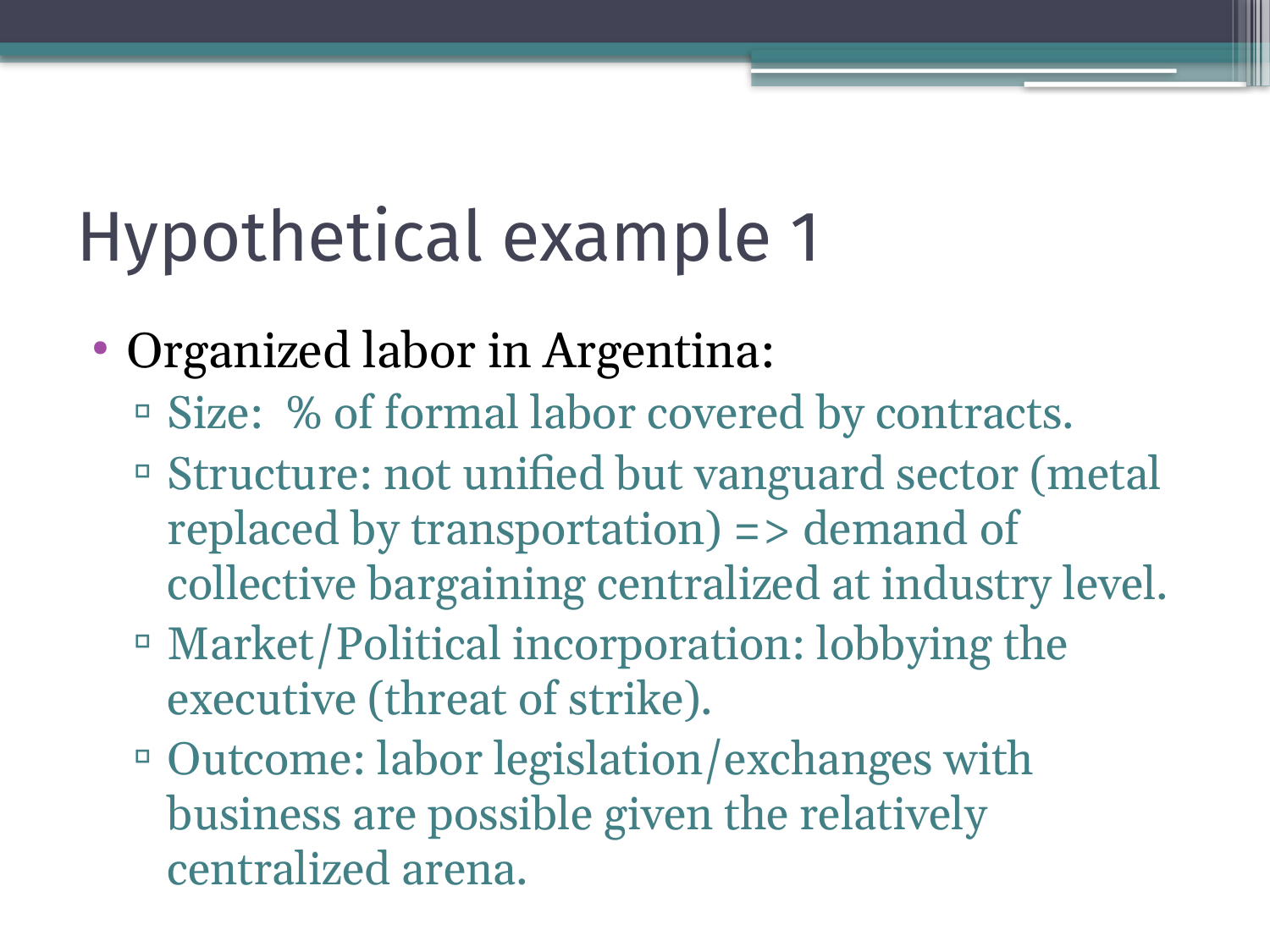

# Hypothetical example 1
Organized labor in Argentina:
Size:  % of formal labor covered by contracts.
Structure: not unified but vanguard sector (metal replaced by transportation) => demand of collective bargaining centralized at industry level.
Market/Political incorporation: lobbying the executive (threat of strike).
Outcome: labor legislation/exchanges with business are possible given the relatively centralized arena.